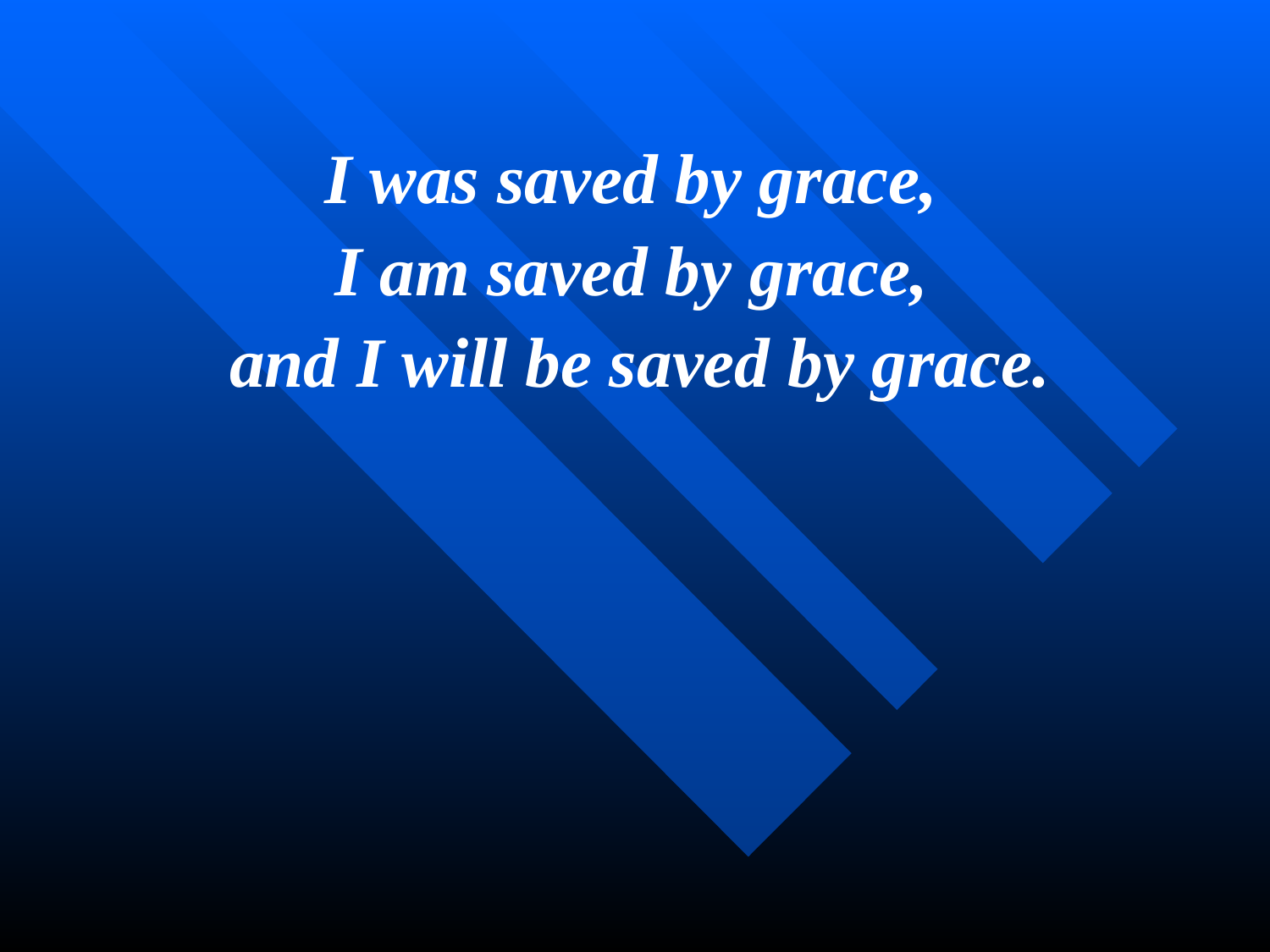

I was saved by grace,
I am saved by grace,
and I will be saved by grace.